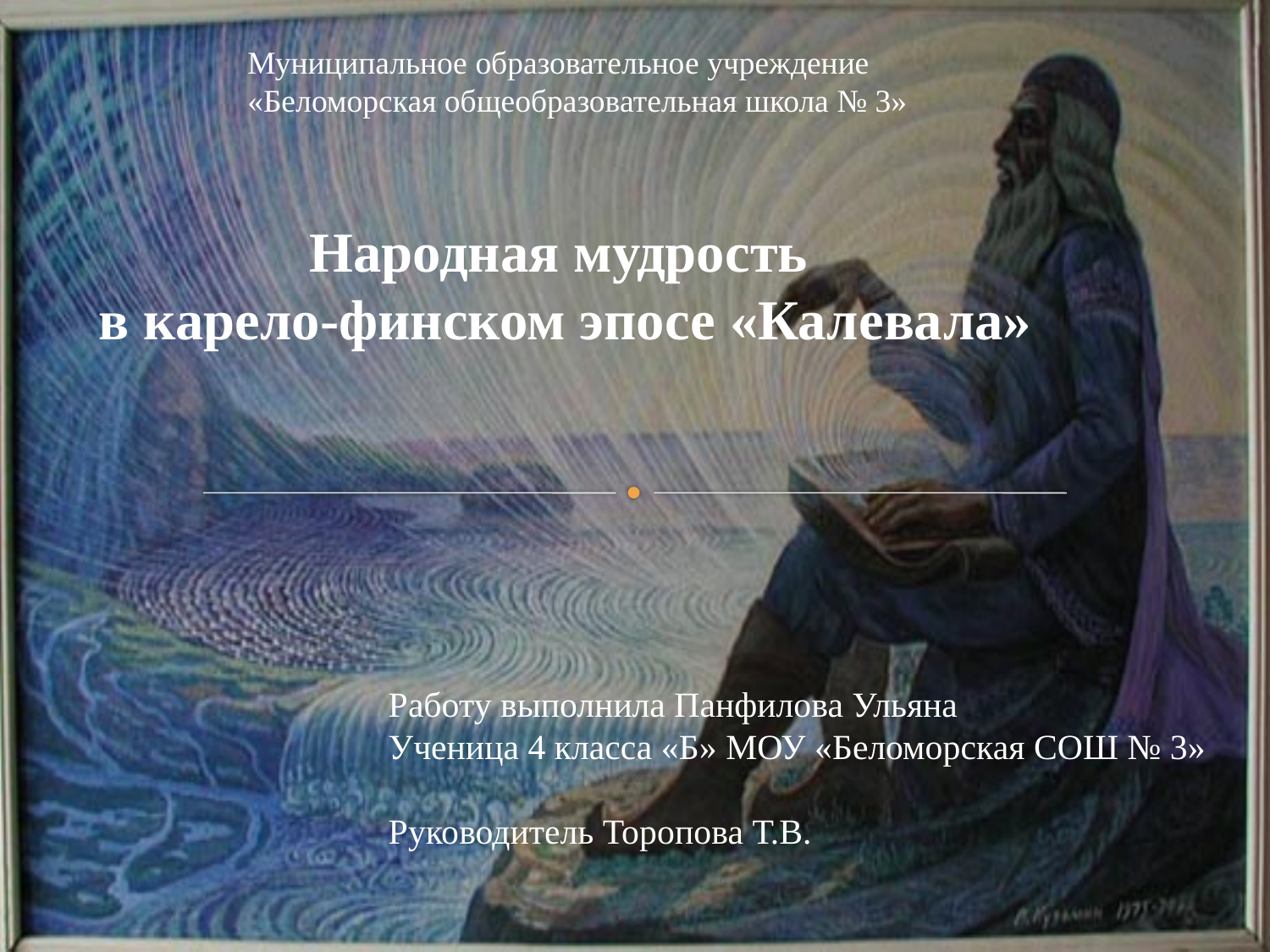

Муниципальное образовательное учреждение
«Беломорская общеобразовательная школа № 3»
Народная мудрость
в карело-финском эпосе «Калевала»

Работу выполнила Панфилова Ульяна
Ученица 4 класса «Б» МОУ «Беломорская СОШ № 3»

Руководитель Торопова Т.В.